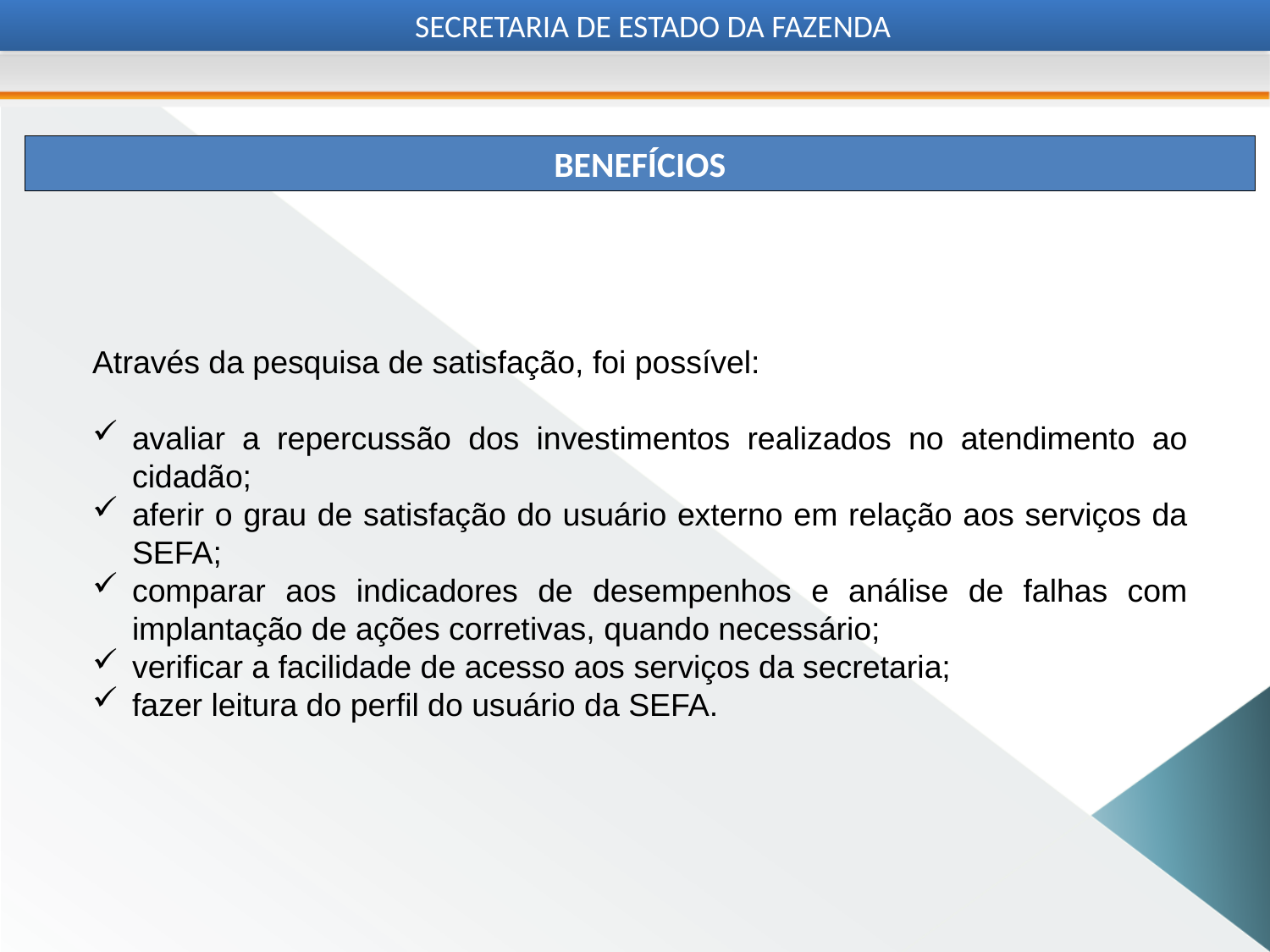

SECRETARIA DE ESTADO DA FAZENDA
BENEFÍCIOS
Através da pesquisa de satisfação, foi possível:

avaliar a repercussão dos investimentos realizados no atendimento ao cidadão;
aferir o grau de satisfação do usuário externo em relação aos serviços da SEFA;
comparar aos indicadores de desempenhos e análise de falhas com implantação de ações corretivas, quando necessário;
verificar a facilidade de acesso aos serviços da secretaria;
fazer leitura do perfil do usuário da SEFA.